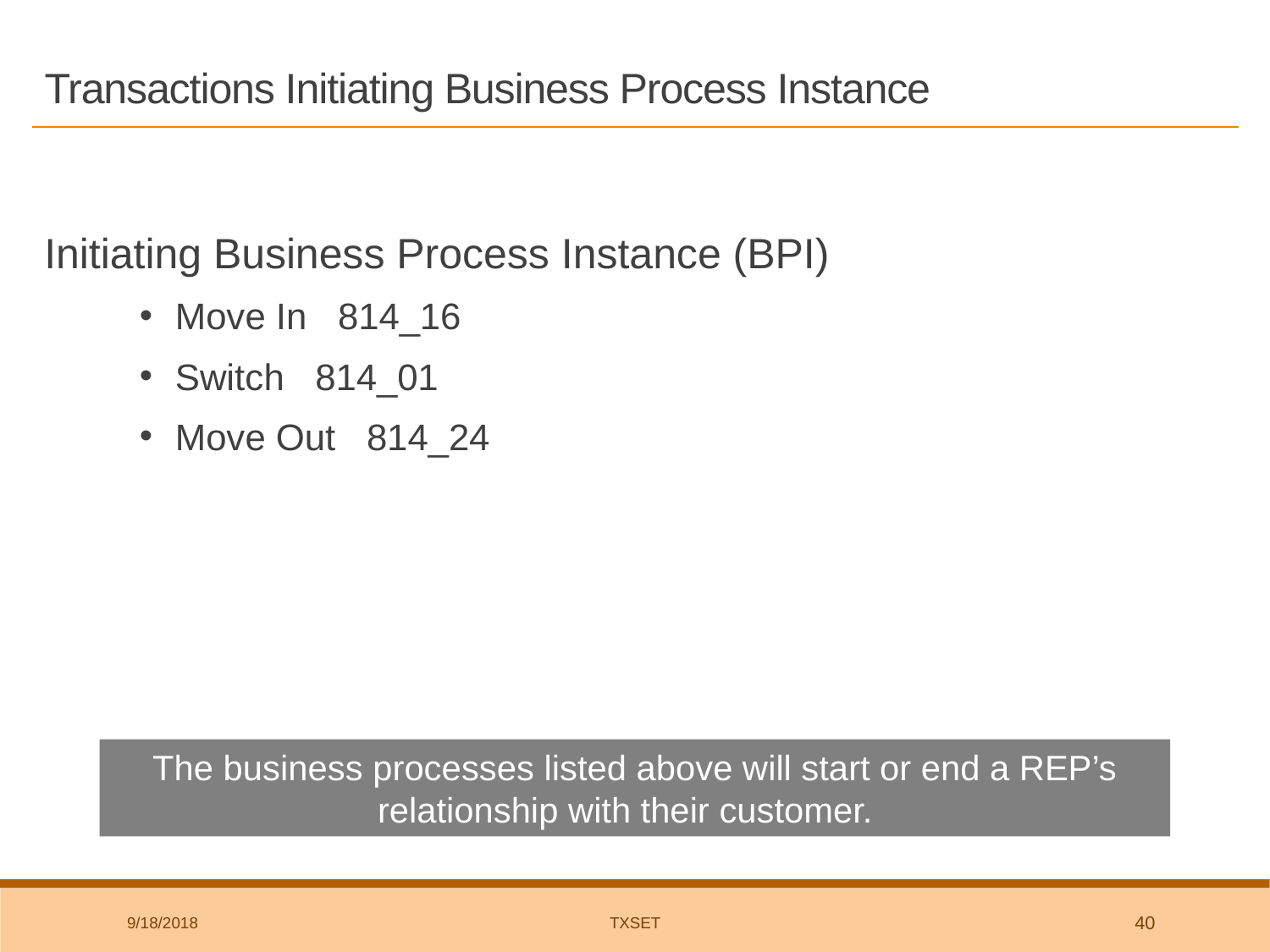

# Transactions Initiating Business Process Instance
Initiating Business Process Instance (BPI)

Move In   814_16

Switch   814_01

Move Out   814_24

The business processes listed above will start or end a REP’s relationship with their customer.
9/18/2018
TxSET
40